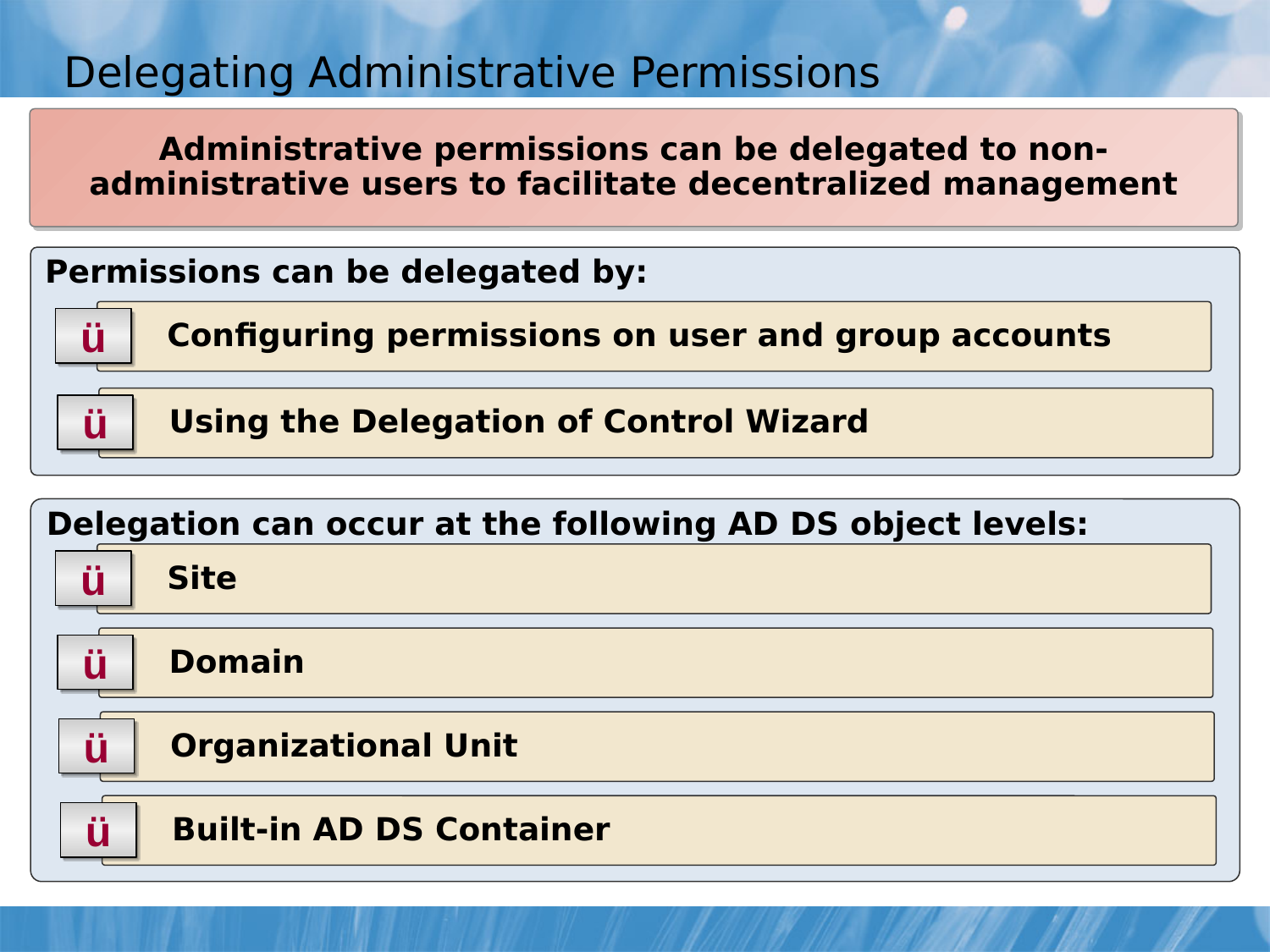

# Delegating Administrative Permissions
Administrative permissions can be delegated to non-administrative users to facilitate decentralized management
Permissions can be delegated by:
	   Configuring permissions on user and group accounts
ü
	   Using the Delegation of Control Wizard
ü
Delegation can occur at the following AD DS object levels:
	   Site
ü
	   Domain
ü
	   Organizational Unit
ü
	   Built-in AD DS Container
ü